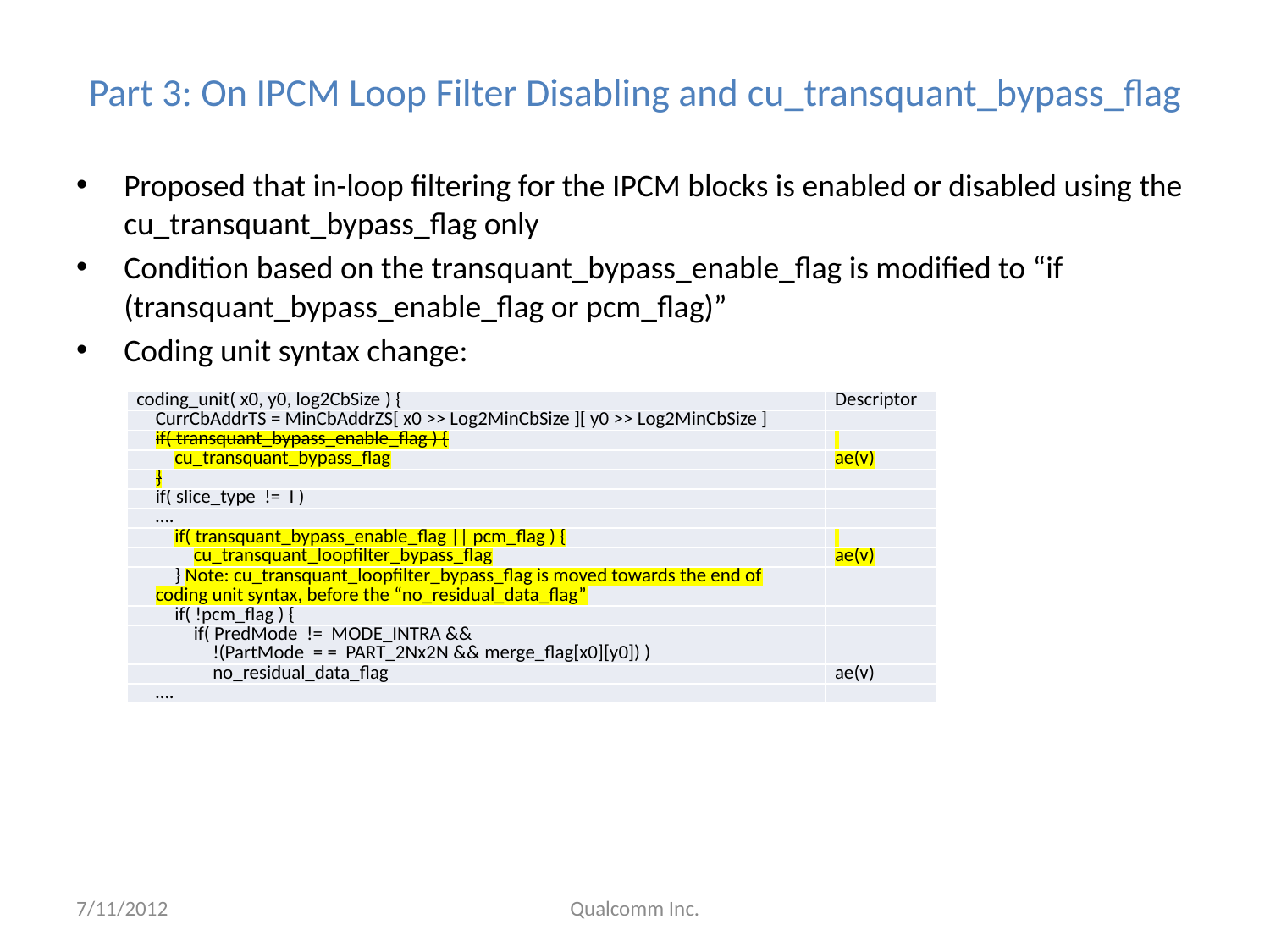

# Part 3: On IPCM Loop Filter Disabling and cu_transquant_bypass_flag
Proposed that in-loop filtering for the IPCM blocks is enabled or disabled using the cu_transquant_bypass_flag only
Condition based on the transquant_bypass_enable_flag is modified to “if (transquant_bypass_enable_flag or pcm_flag)”
Coding unit syntax change:

| coding\_unit( x0, y0, log2CbSize ) { | Descriptor |
| --- | --- |
| CurrCbAddrTS = MinCbAddrZS[ x0 >> Log2MinCbSize ][ y0 >> Log2MinCbSize ] |  |
| if( transquant\_bypass\_enable\_flag ) { |  |
| cu\_transquant\_bypass\_flag | ae(v) |
| } |  |
| if( slice\_type != I ) |  |
| …. |  |
| if( transquant\_bypass\_enable\_flag || pcm\_flag ) { |  |
| cu\_transquant\_loopfilter\_bypass\_flag | ae(v) |
| } Note: cu\_transquant\_loopfilter\_bypass\_flag is moved towards the end of coding unit syntax, before the “no\_residual\_data\_flag” |  |
| if( !pcm\_flag ) { |  |
| if( PredMode != MODE\_INTRA && !(PartMode = = PART\_2Nx2N && merge\_flag[x0][y0]) ) |  |
| no\_residual\_data\_flag | ae(v) |
| …. |  |
7/11/2012
Qualcomm Inc.